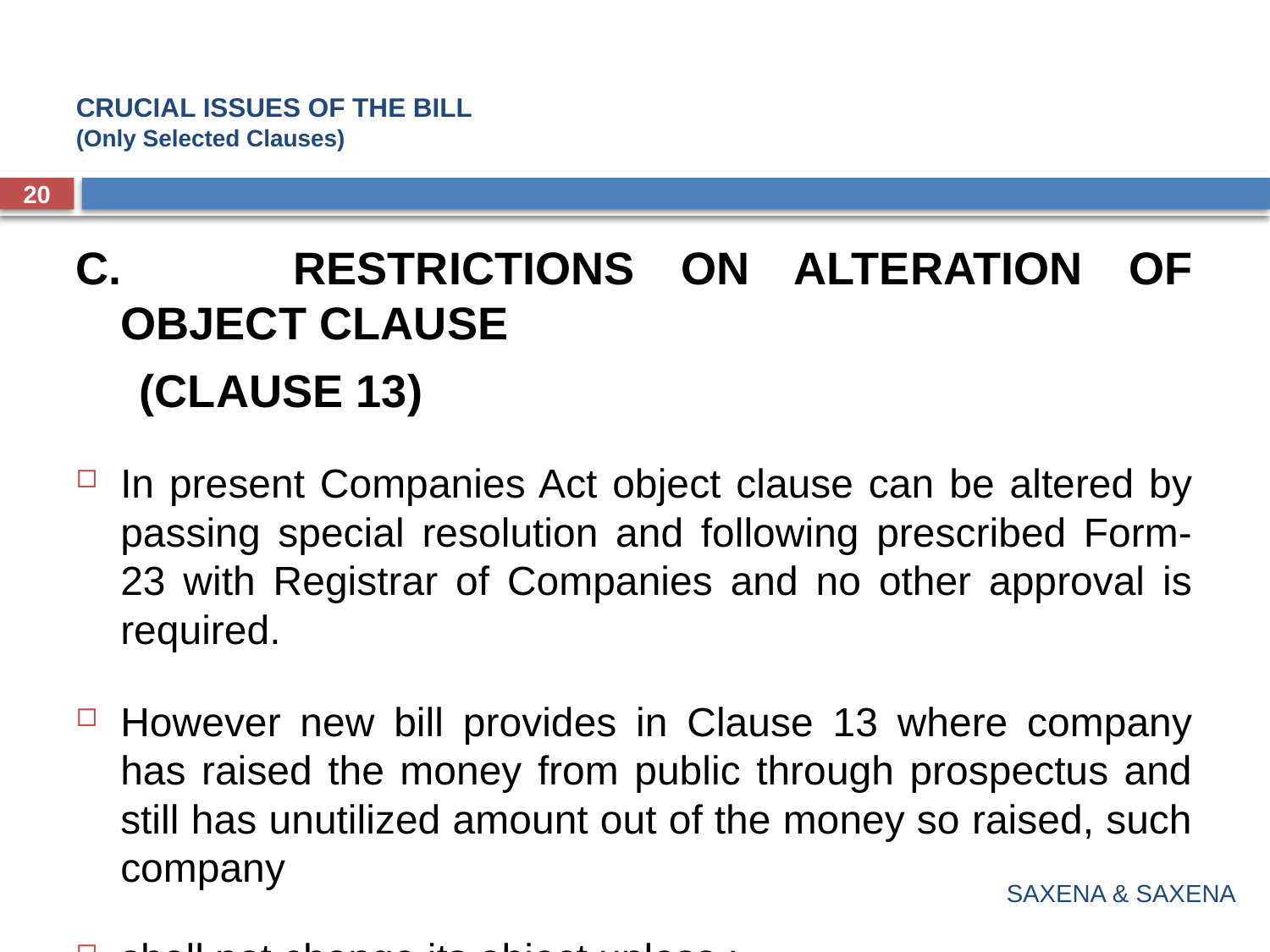

# CRUCIAL ISSUES OF THE BILL (Only Selected Clauses)
20
C.	 RESTRICTIONS ON ALTERATION OF OBJECT CLAUSE
     (CLAUSE 13)

In present Companies Act object clause can be altered by passing special resolution and following prescribed Form-23 with Registrar of Companies and no other approval is required.

However new bill provides in Clause 13 where company has raised the money from public through prospectus and still has unutilized amount out of the money so raised, such company

shall not change its object unless :

SAXENA & SAXENA